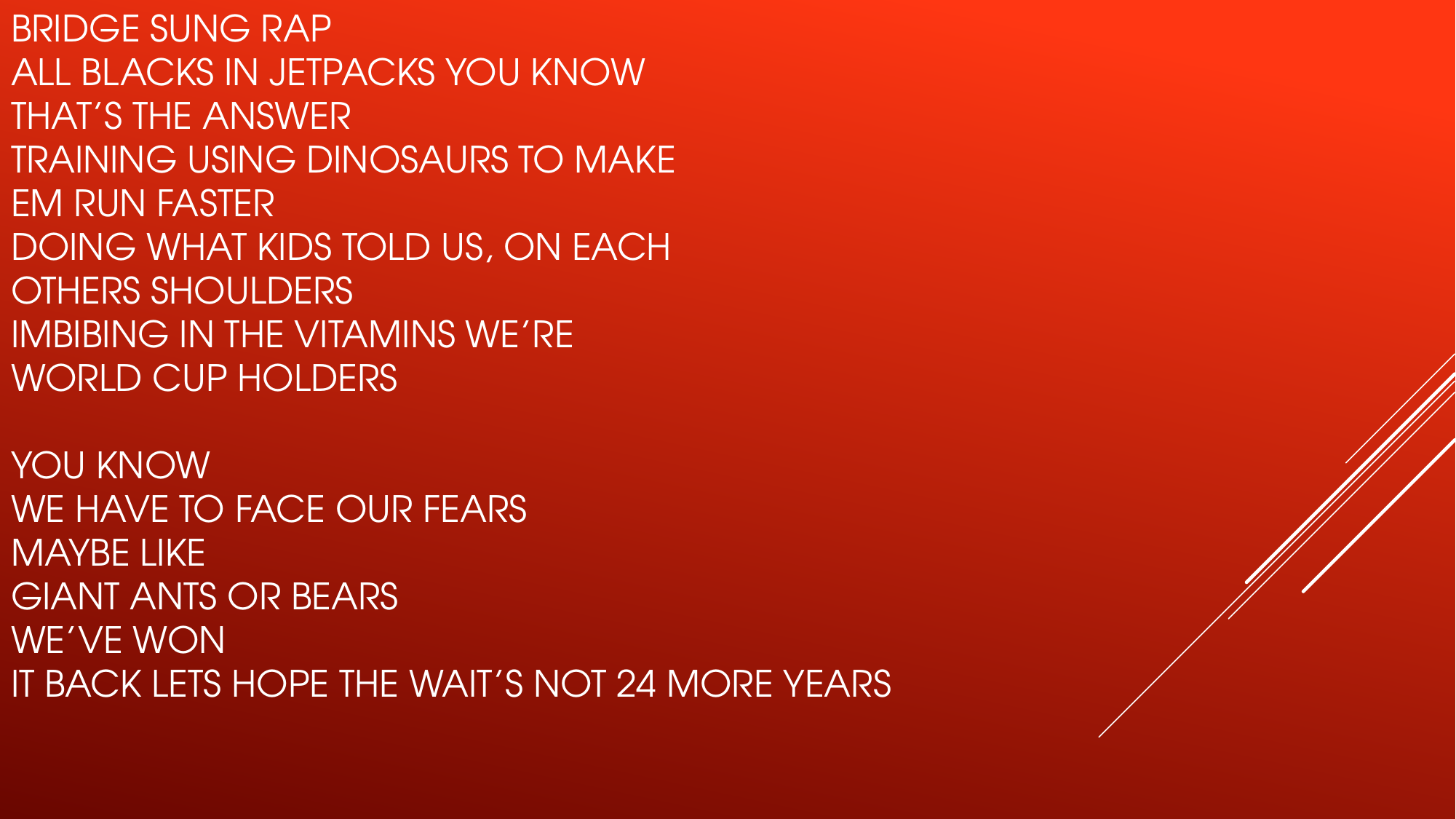

# bridge sung rap All Blacks in Jetpacks you know that’s the answer Training using dinosaurs to make em run faster Doing what kids told us, on each others shoulders Imbibing in the vitamins we’re World cup holders you know we have to face our fears maybe like giant ants or bears We’ve won it back lets hope the wait’s not 24 more years